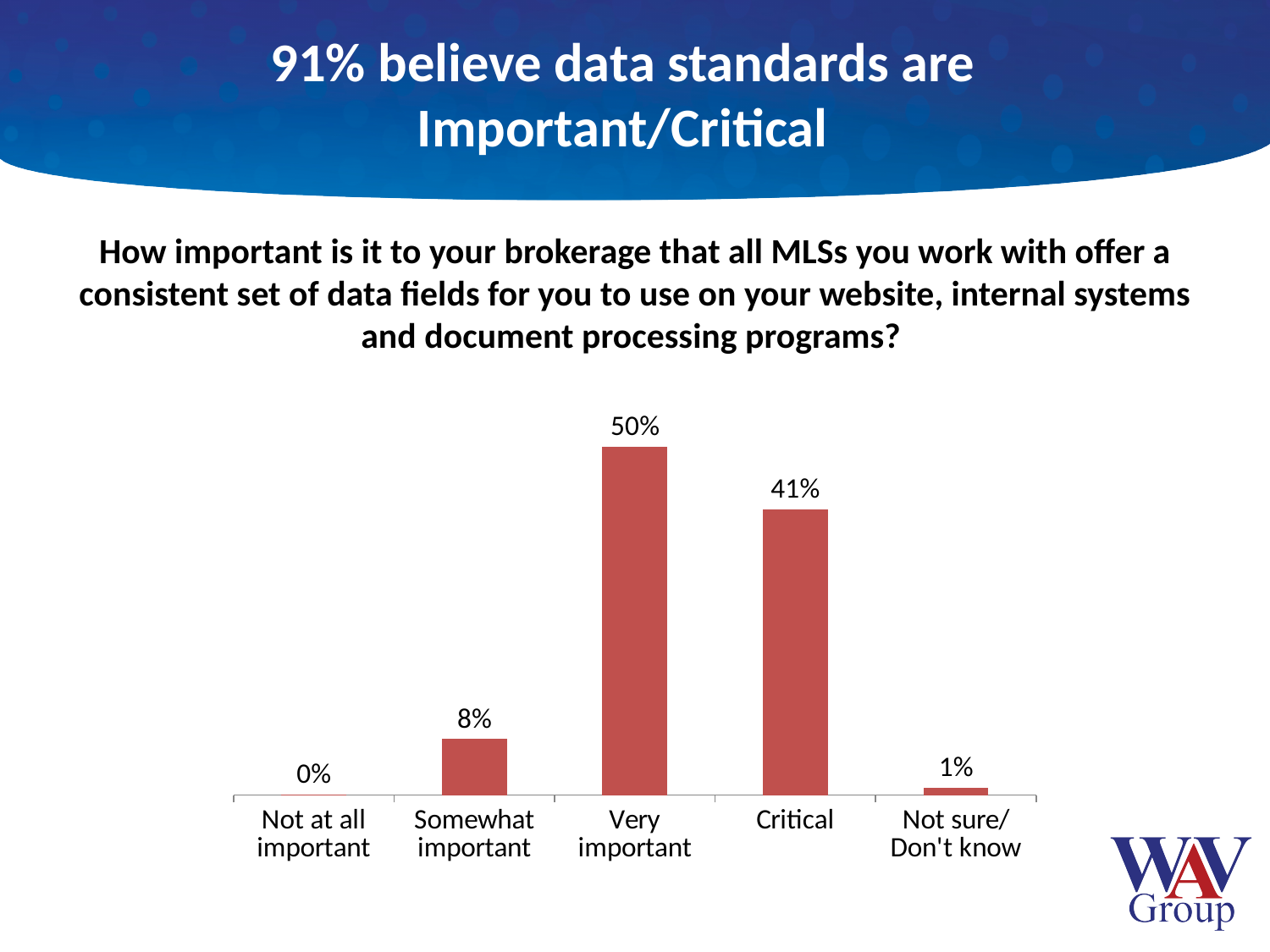

# 91% believe data standards are Important/Critical
How important is it to your brokerage that all MLSs you work with offer a consistent set of data fields for you to use on your website, internal systems and document processing programs?

### Chart

| Category |  |
|---|---|
| Not at all important | 0.0 |
| Somewhat important | 0.08 |
| Very important | 0.5 |
| Critical | 0.41 |
| Not sure/Don't know | 0.01 |